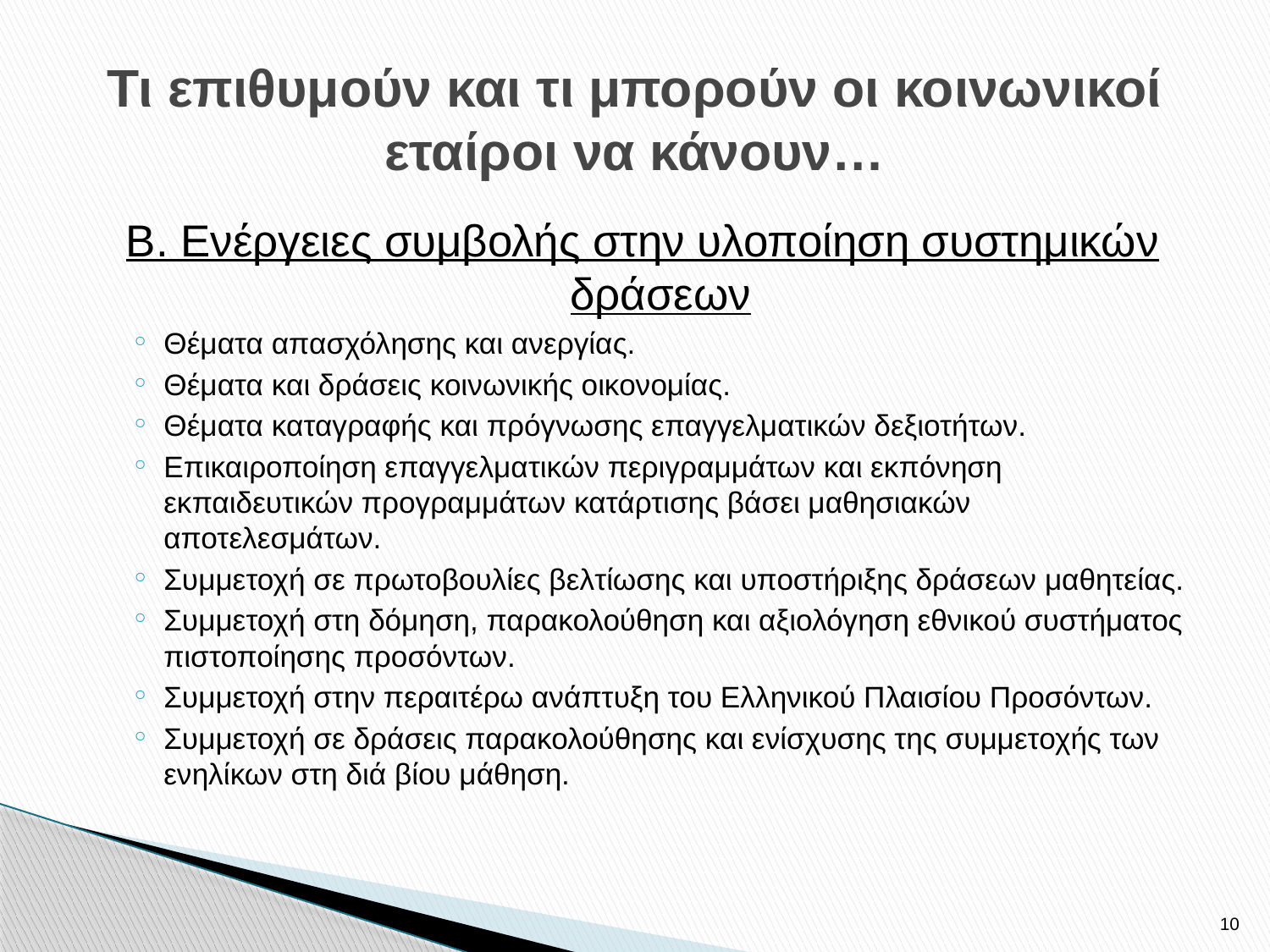

# Τι επιθυμούν και τι μπορούν οι κοινωνικοί εταίροι να κάνουν…
Β. Ενέργειες συμβολής στην υλοποίηση συστημικών δράσεων
Θέματα απασχόλησης και ανεργίας.
Θέματα και δράσεις κοινωνικής οικονομίας.
Θέματα καταγραφής και πρόγνωσης επαγγελματικών δεξιοτήτων.
Επικαιροποίηση επαγγελματικών περιγραμμάτων και εκπόνηση εκπαιδευτικών προγραμμάτων κατάρτισης βάσει μαθησιακών αποτελεσμάτων.
Συμμετοχή σε πρωτοβουλίες βελτίωσης και υποστήριξης δράσεων μαθητείας.
Συμμετοχή στη δόμηση, παρακολούθηση και αξιολόγηση εθνικού συστήματος πιστοποίησης προσόντων.
Συμμετοχή στην περαιτέρω ανάπτυξη του Ελληνικού Πλαισίου Προσόντων.
Συμμετοχή σε δράσεις παρακολούθησης και ενίσχυσης της συμμετοχής των ενηλίκων στη διά βίου μάθηση.

10